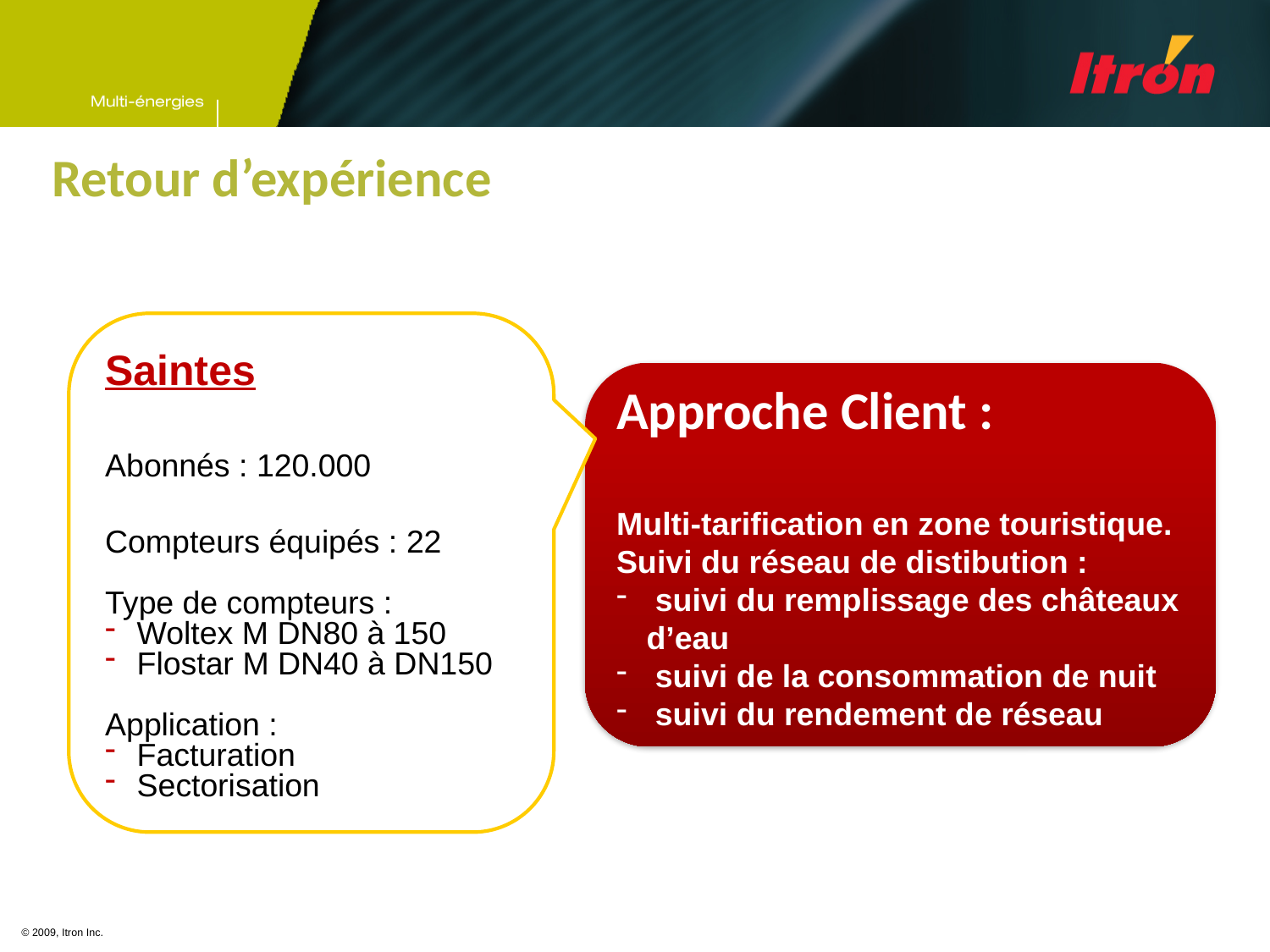

# Retour d’expérience
Saintes

Abonnés : 120.000

Compteurs équipés : 22

Type de compteurs :
Woltex M DN80 à 150
Flostar M DN40 à DN150

Application :
Facturation
Sectorisation

Approche Client :

Multi-tarification en zone touristique.
Suivi du réseau de distibution :
 suivi du remplissage des châteaux d’eau
 suivi de la consommation de nuit
 suivi du rendement de réseau